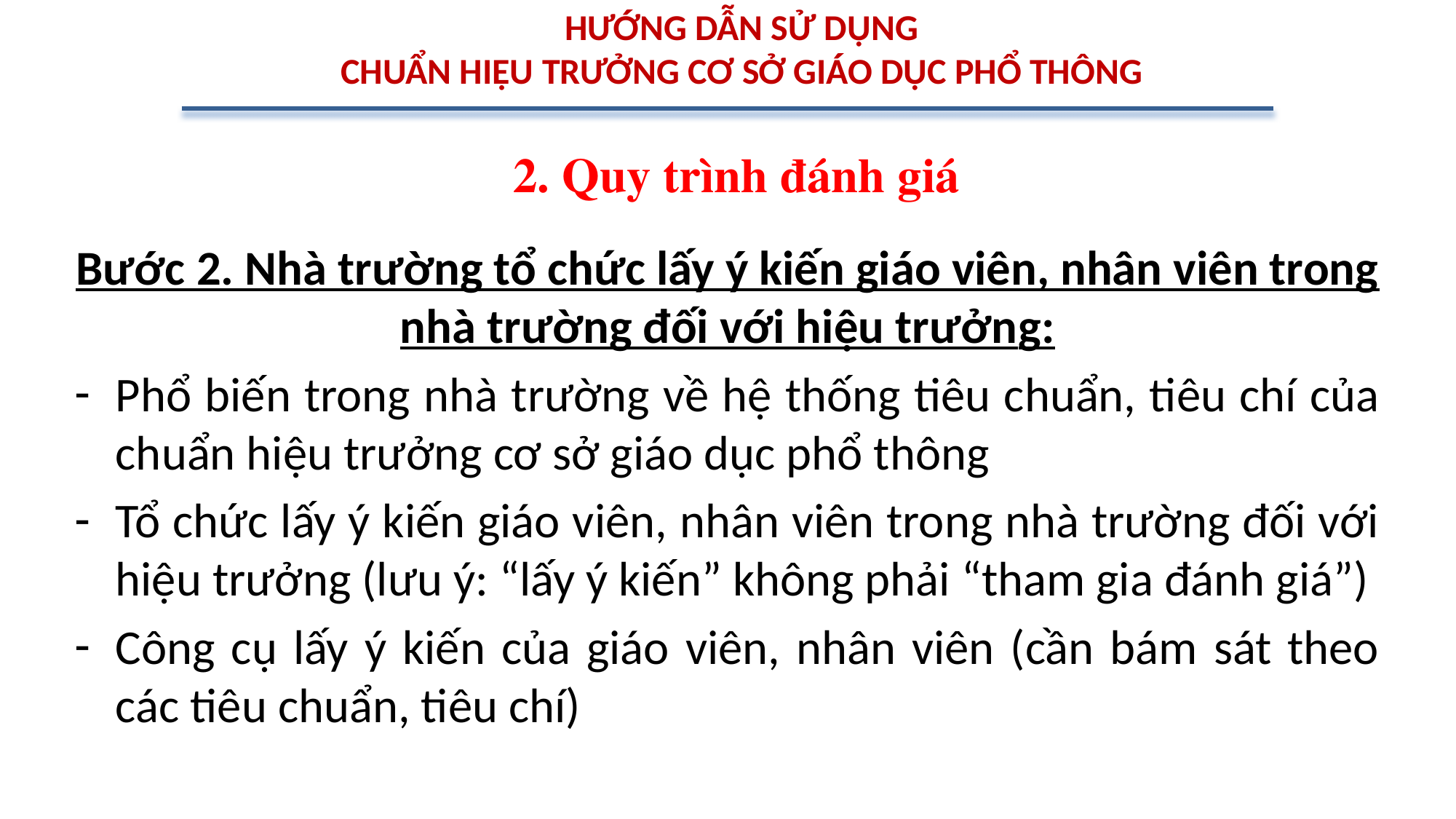

HƯỚNG DẪN SỬ DỤNG
CHUẨN HIỆU TRƯỞNG CƠ SỞ GIÁO DỤC PHỔ THÔNG
2. Quy trình đánh giá
Bước 2. Nhà trường tổ chức lấy ý kiến giáo viên, nhân viên trong nhà trường đối với hiệu trưởng:
Phổ biến trong nhà trường về hệ thống tiêu chuẩn, tiêu chí của chuẩn hiệu trưởng cơ sở giáo dục phổ thông
Tổ chức lấy ý kiến giáo viên, nhân viên trong nhà trường đối với hiệu trưởng (lưu ý: “lấy ý kiến” không phải “tham gia đánh giá”)
Công cụ lấy ý kiến của giáo viên, nhân viên (cần bám sát theo các tiêu chuẩn, tiêu chí)